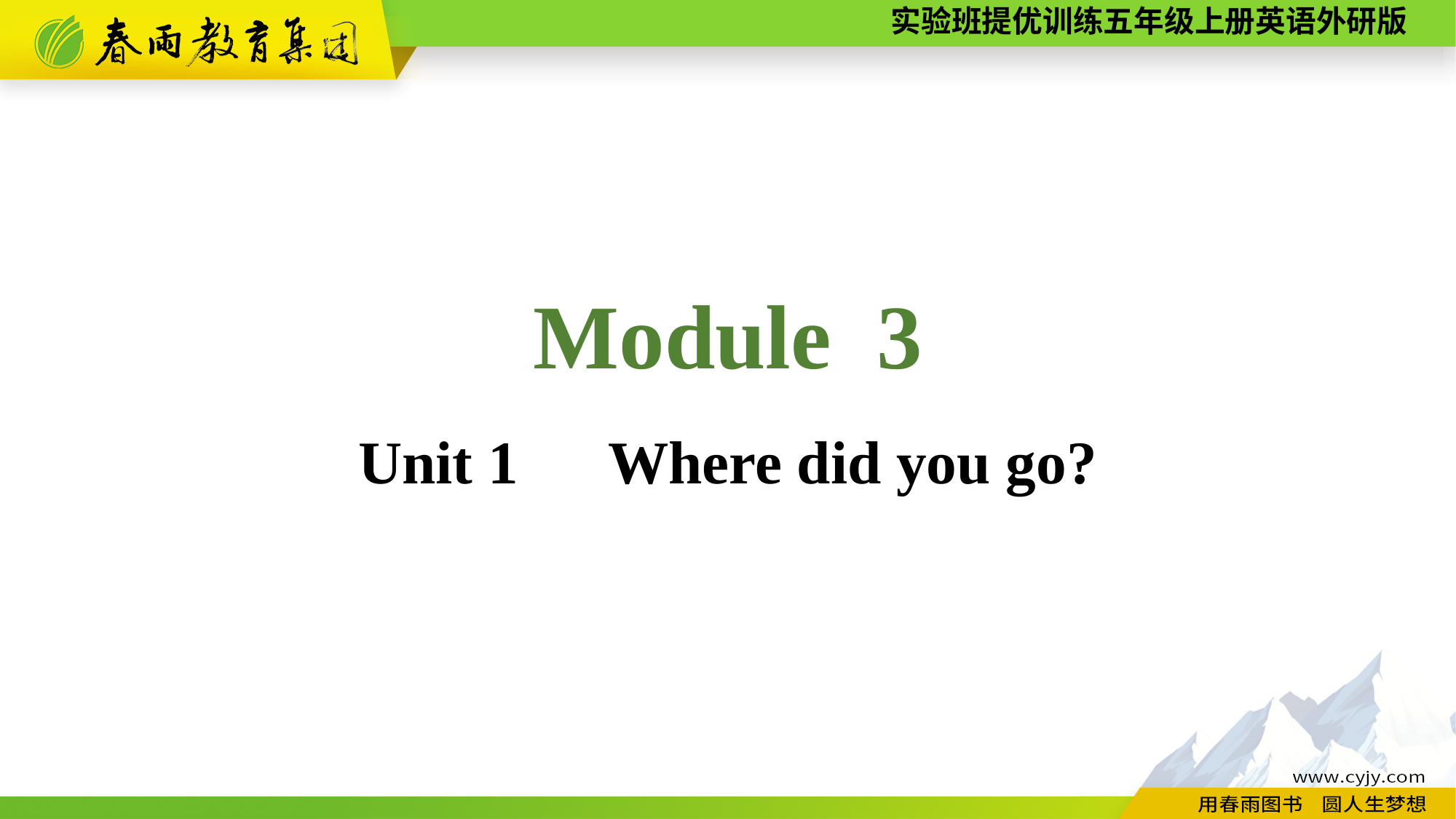

Module  3
Unit 1　Where did you go?